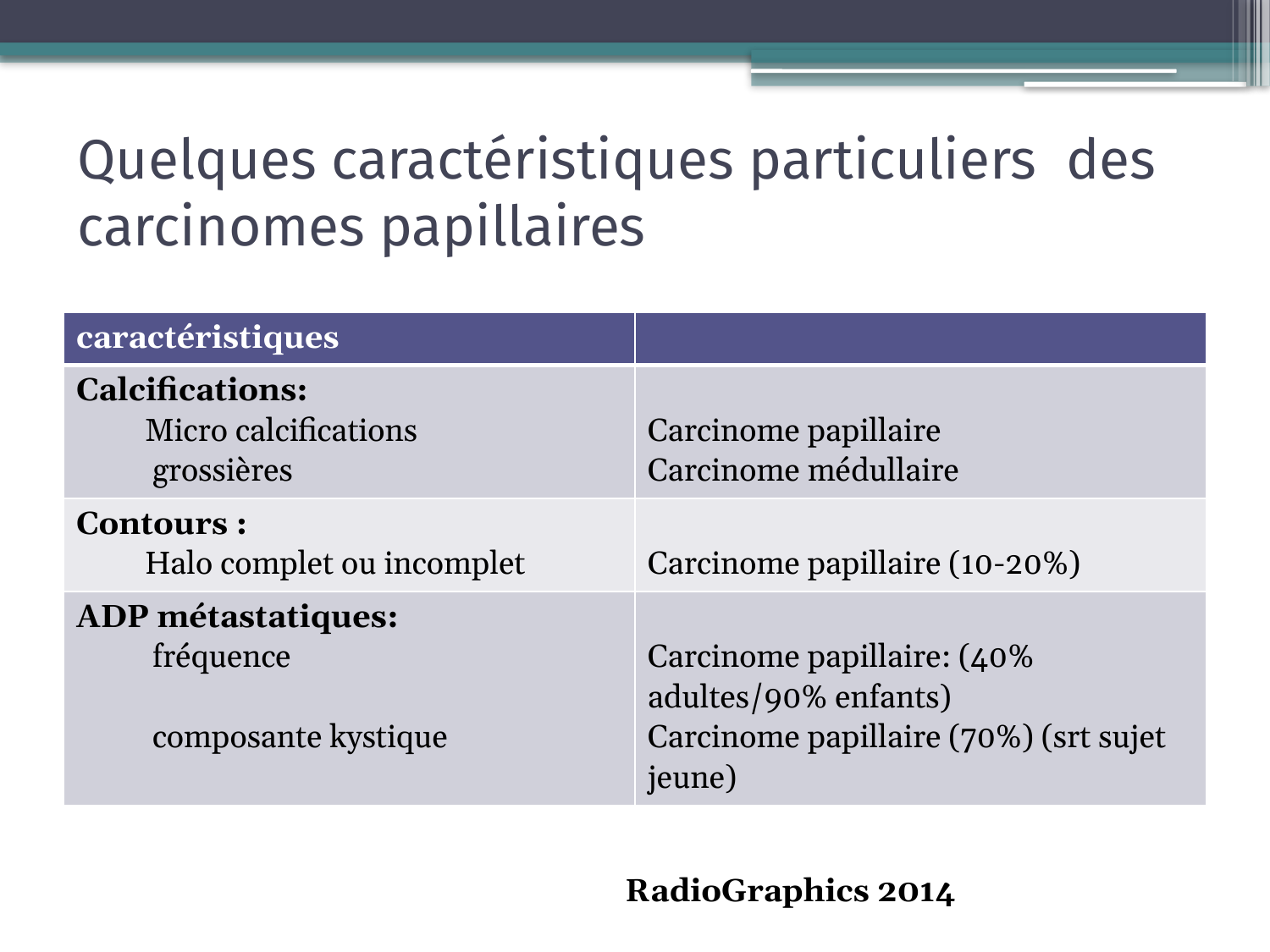

# Quelques caractéristiques particuliers  des carcinomes papillaires
| caractéristiques |  |
| --- | --- |
| Calcifications: Micro calcifications grossières | Carcinome papillaire Carcinome médullaire |
| Contours : Halo complet ou incomplet | Carcinome papillaire (10-20%) |
| ADP métastatiques: fréquence composante kystique | Carcinome papillaire: (40% adultes/90% enfants) Carcinome papillaire (70%) (srt sujet jeune) |

 RadioGraphics 2014